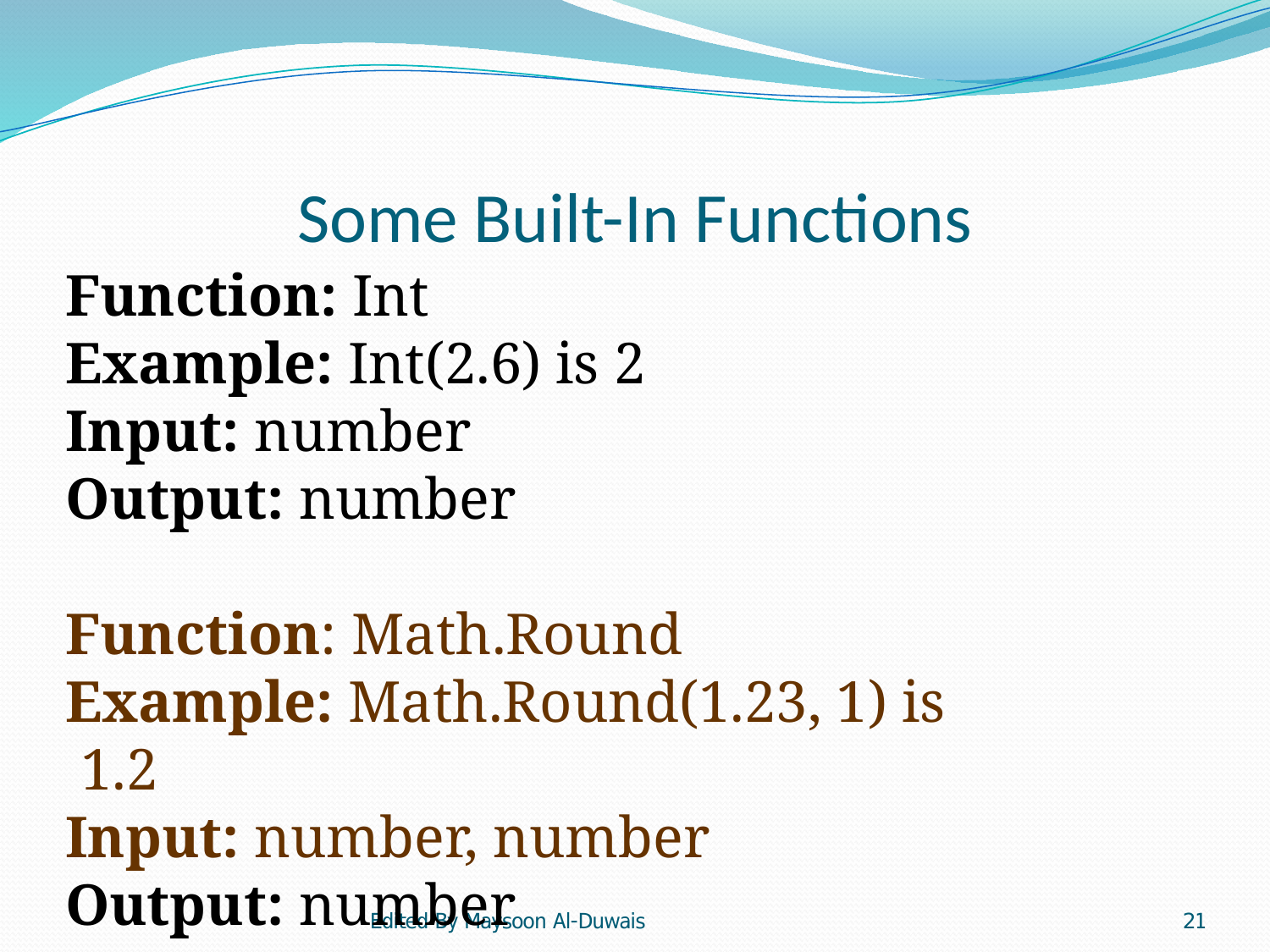

# Some Built-In Functions
Function: Int
Example: Int(2.6) is 2
Input: number
Output: number

Function: Math.Round
Example: Math.Round(1.23, 1) is 1.2
Input: number, number
Output: number

Edited By Maysoon Al-Duwais
21